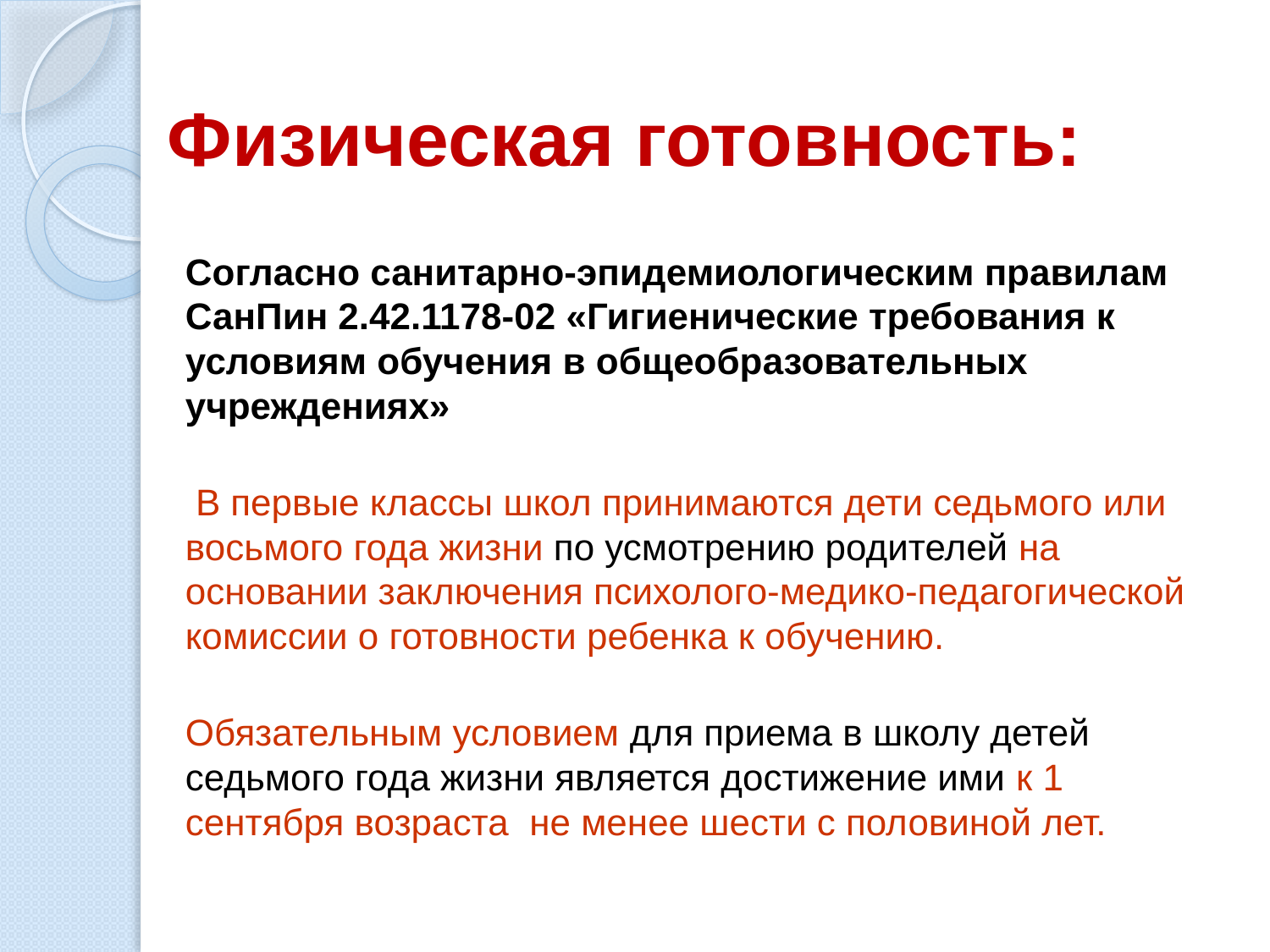

# Физическая готовность:
Согласно санитарно-эпидемиологическим правилам СанПин 2.42.1178-02 «Гигиенические требования к условиям обучения в общеобразовательных  учреждениях»
 В первые классы школ принимаются дети седьмого или восьмого года жизни по усмотрению родителей на основании заключения психолого-медико-педагогической комиссии о готовности ребенка к обучению.
Обязательным условием для приема в школу детей седьмого года жизни является достижение ими к 1 сентября возраста  не менее шести с половиной лет.